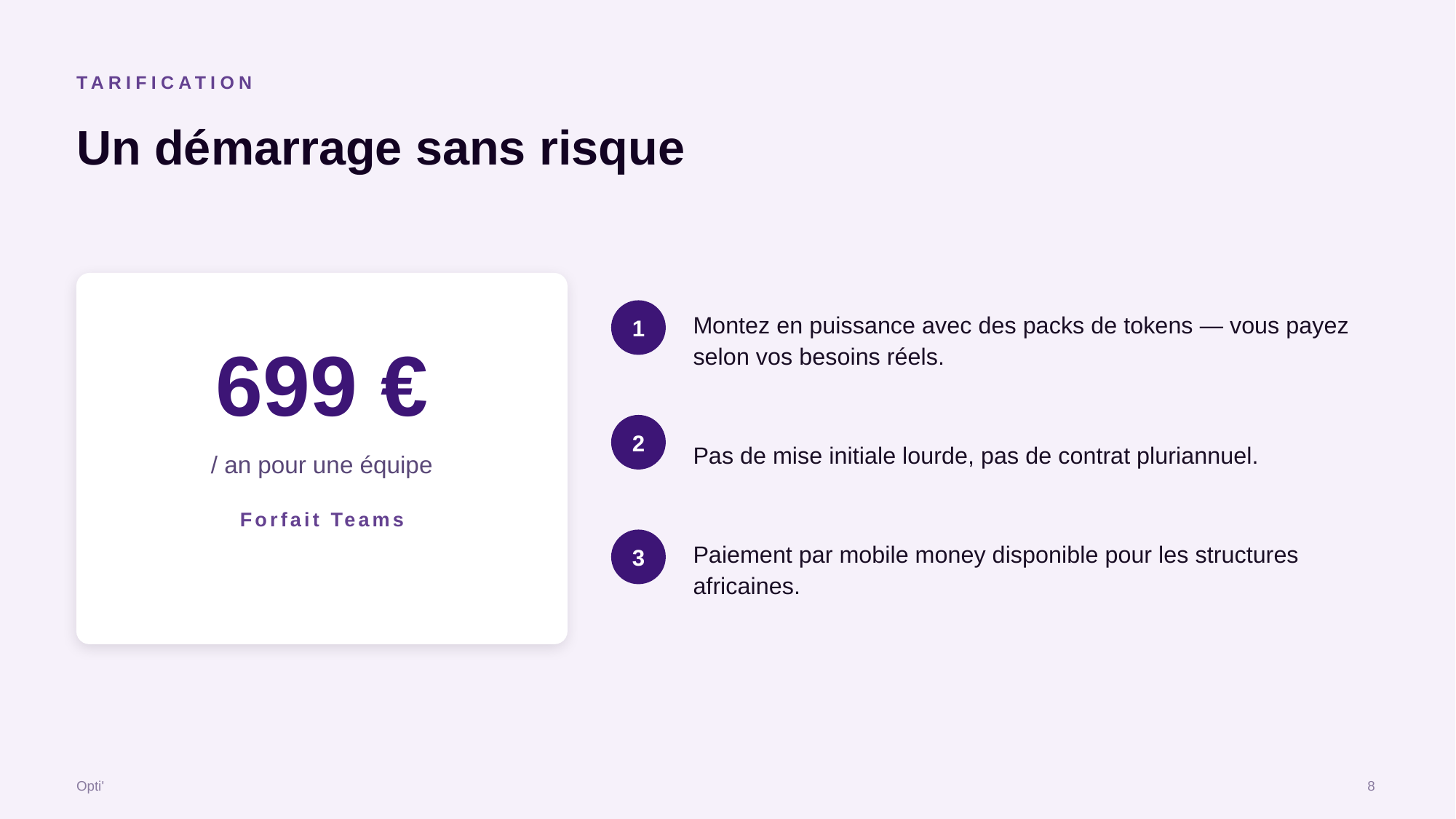

TARIFICATION
Un démarrage sans risque

Montez en puissance avec des packs de tokens — vous payez selon vos besoins réels.

1
699 €
Pas de mise initiale lourde, pas de contrat pluriannuel.

2
/ an pour une équipe
Forfait Teams
Paiement par mobile money disponible pour les structures africaines.

3
Opti'
8